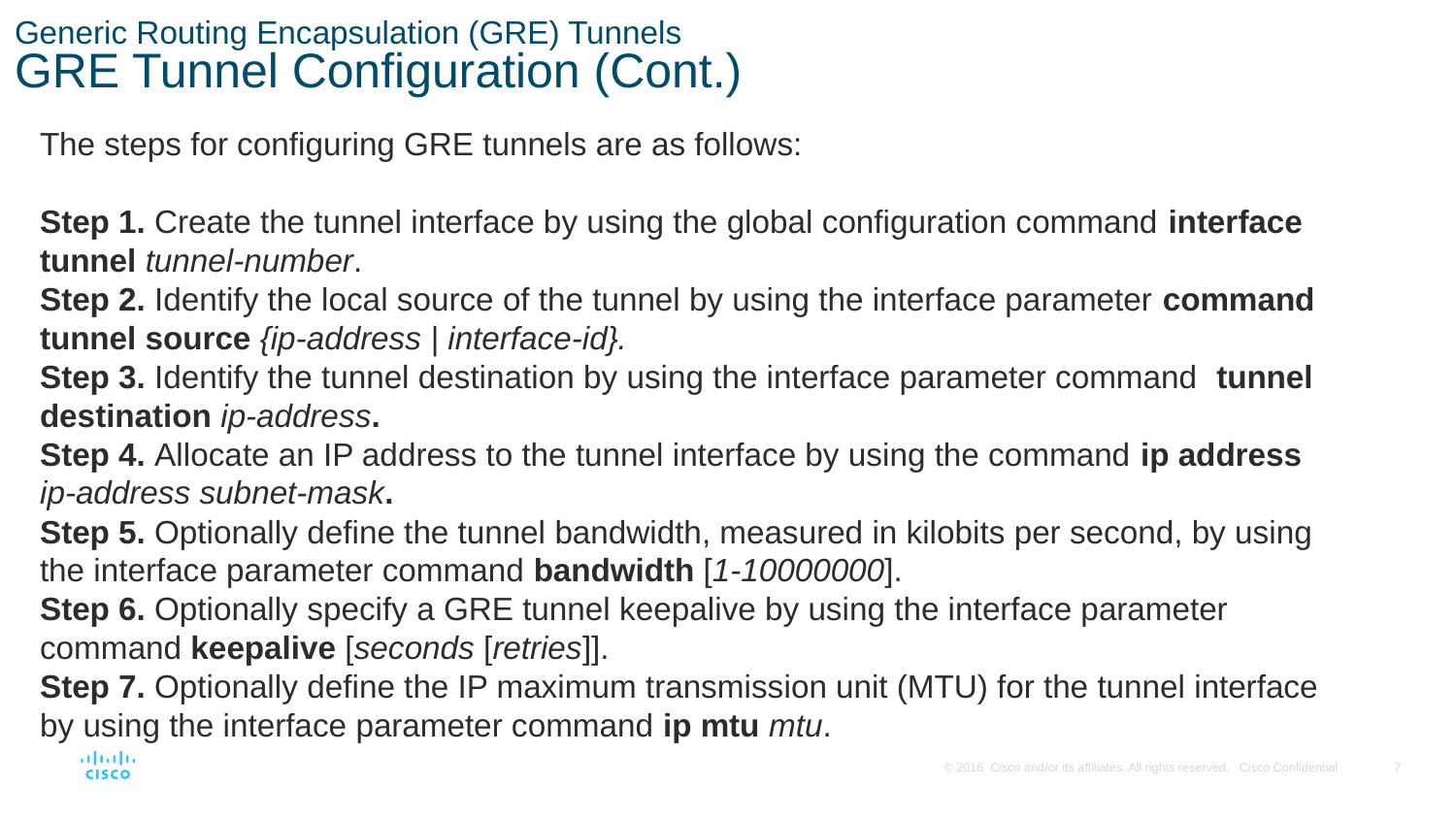

# Generic Routing Encapsulation (GRE) Tunnels GRE Tunnel Configuration (Cont.)
The steps for configuring GRE tunnels are as follows:

Step 1. Create the tunnel interface by using the global configuration command interface tunnel tunnel-number.
Step 2. Identify the local source of the tunnel by using the interface parameter command tunnel source {ip-address | interface-id}.
Step 3. Identify the tunnel destination by using the interface parameter command  tunnel destination ip-address.
Step 4. Allocate an IP address to the tunnel interface by using the command ip address ip-address subnet-mask.
Step 5. Optionally define the tunnel bandwidth, measured in kilobits per second, by using the interface parameter command bandwidth [1-10000000].
Step 6. Optionally specify a GRE tunnel keepalive by using the interface parameter command keepalive [seconds [retries]].
Step 7. Optionally define the IP maximum transmission unit (MTU) for the tunnel interface by using the interface parameter command ip mtu mtu.